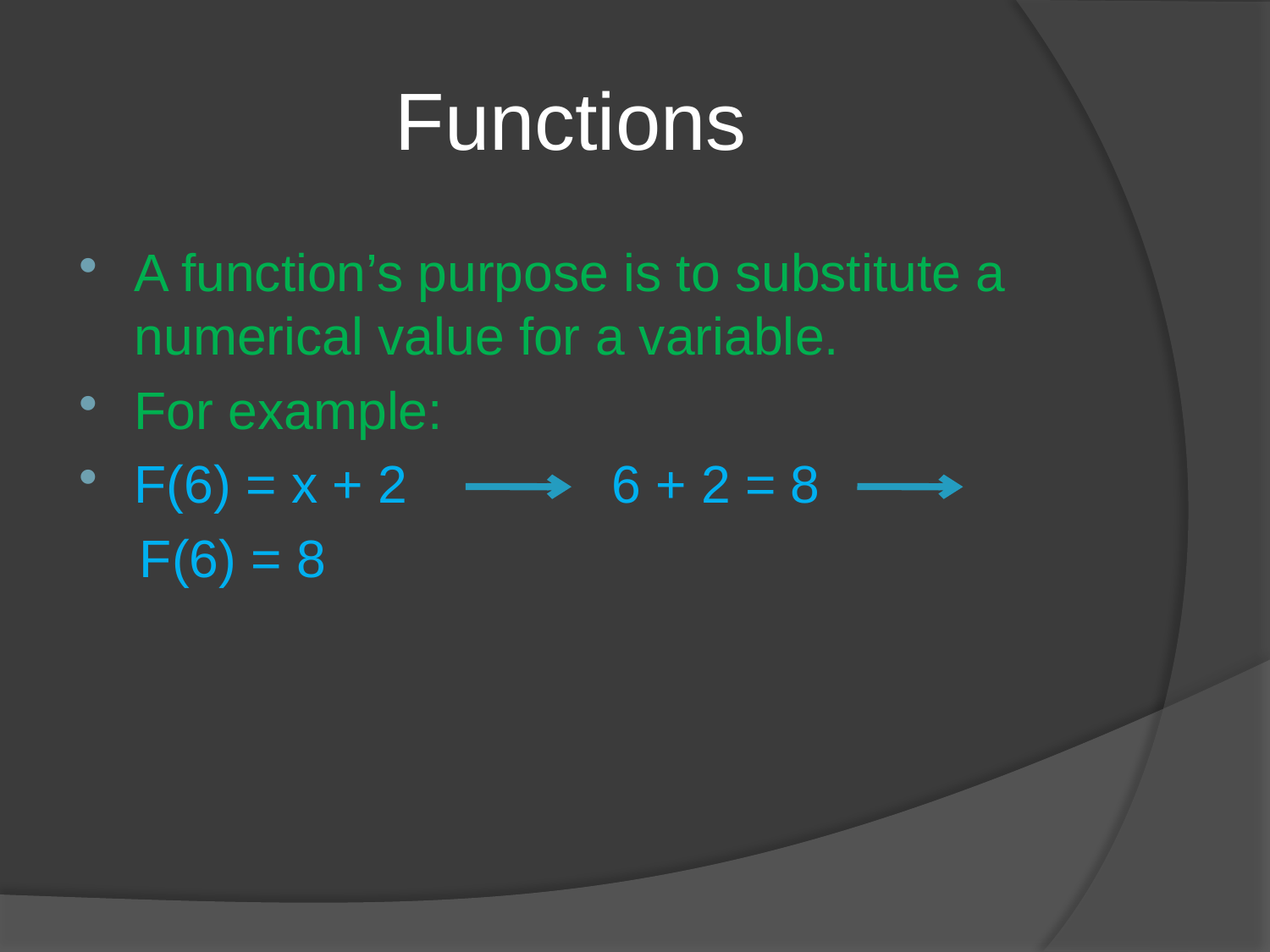

# Functions
A function’s purpose is to substitute a numerical value for a variable.
For example:
F(6) = x + 2              6 + 2 = 8
    F(6) = 8